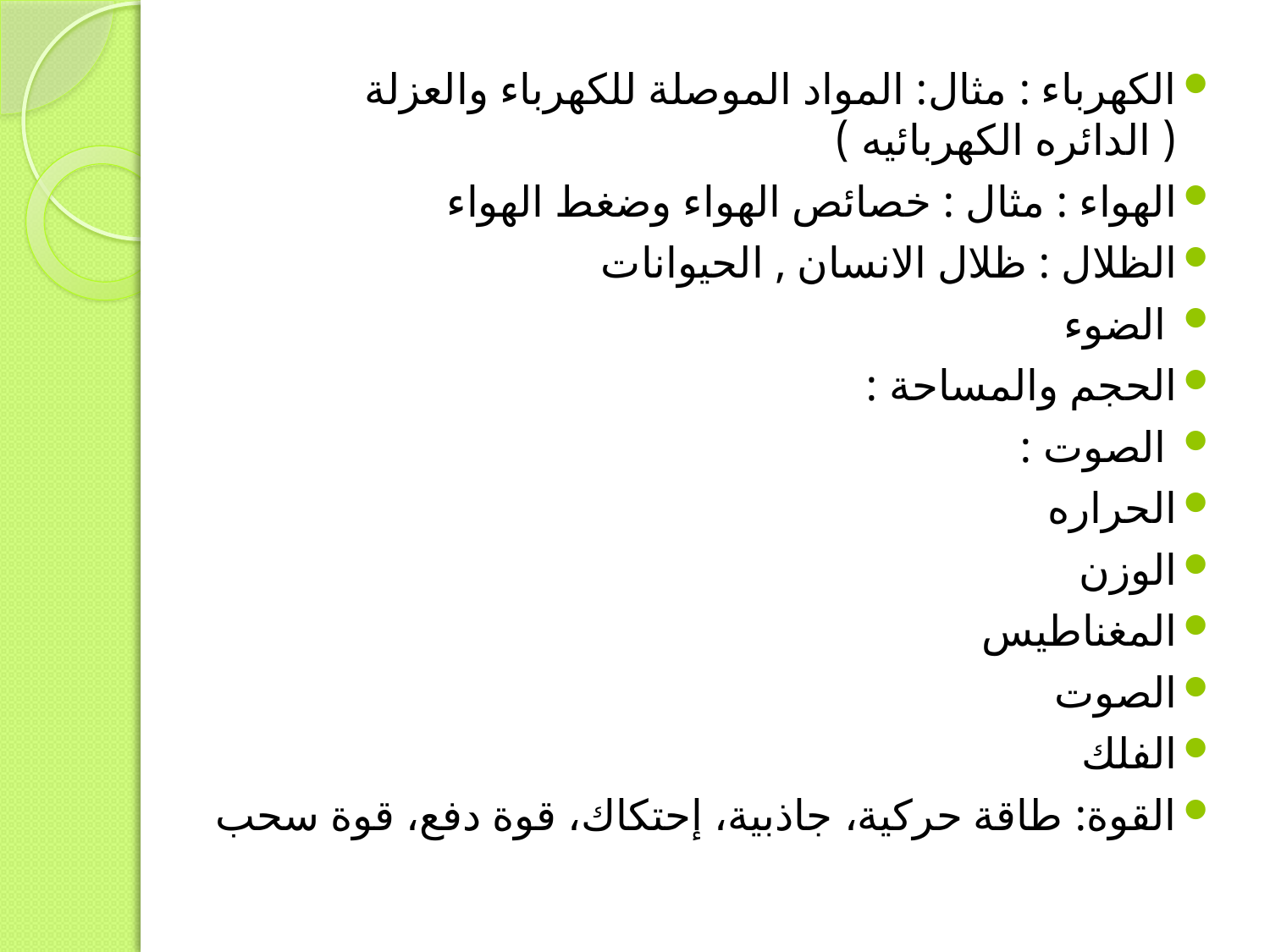

الكهرباء : مثال: المواد الموصلة للكهرباء والعزلة ( الدائره الكهربائيه )
الهواء : مثال : خصائص الهواء وضغط الهواء
الظلال : ظلال الانسان , الحيوانات
 الضوء
الحجم والمساحة :
 الصوت :
الحراره
الوزن
المغناطيس
الصوت
الفلك
القوة: طاقة حركية، جاذبية، إحتكاك، قوة دفع، قوة سحب